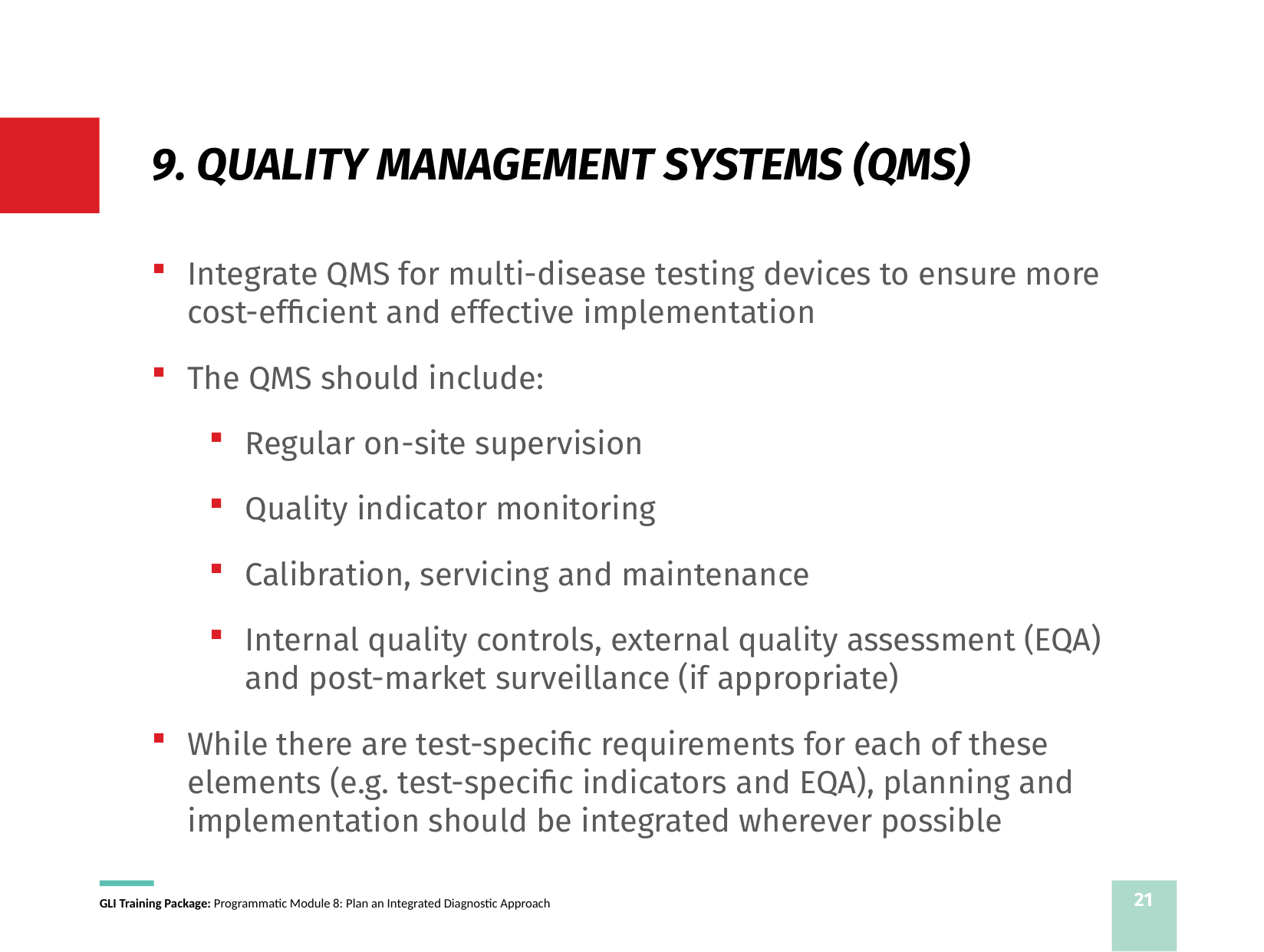

# 9. QUALITY MANAGEMENT SYSTEMS (QMS)
Integrate QMS for multi-disease testing devices to ensure more cost-efficient and effective implementation
The QMS should include:
Regular on-site supervision
Quality indicator monitoring
Calibration, servicing and maintenance
Internal quality controls, external quality assessment (EQA) and post-market surveillance (if appropriate)
While there are test-specific requirements for each of these elements (e.g. test-specific indicators and EQA), planning and implementation should be integrated wherever possible